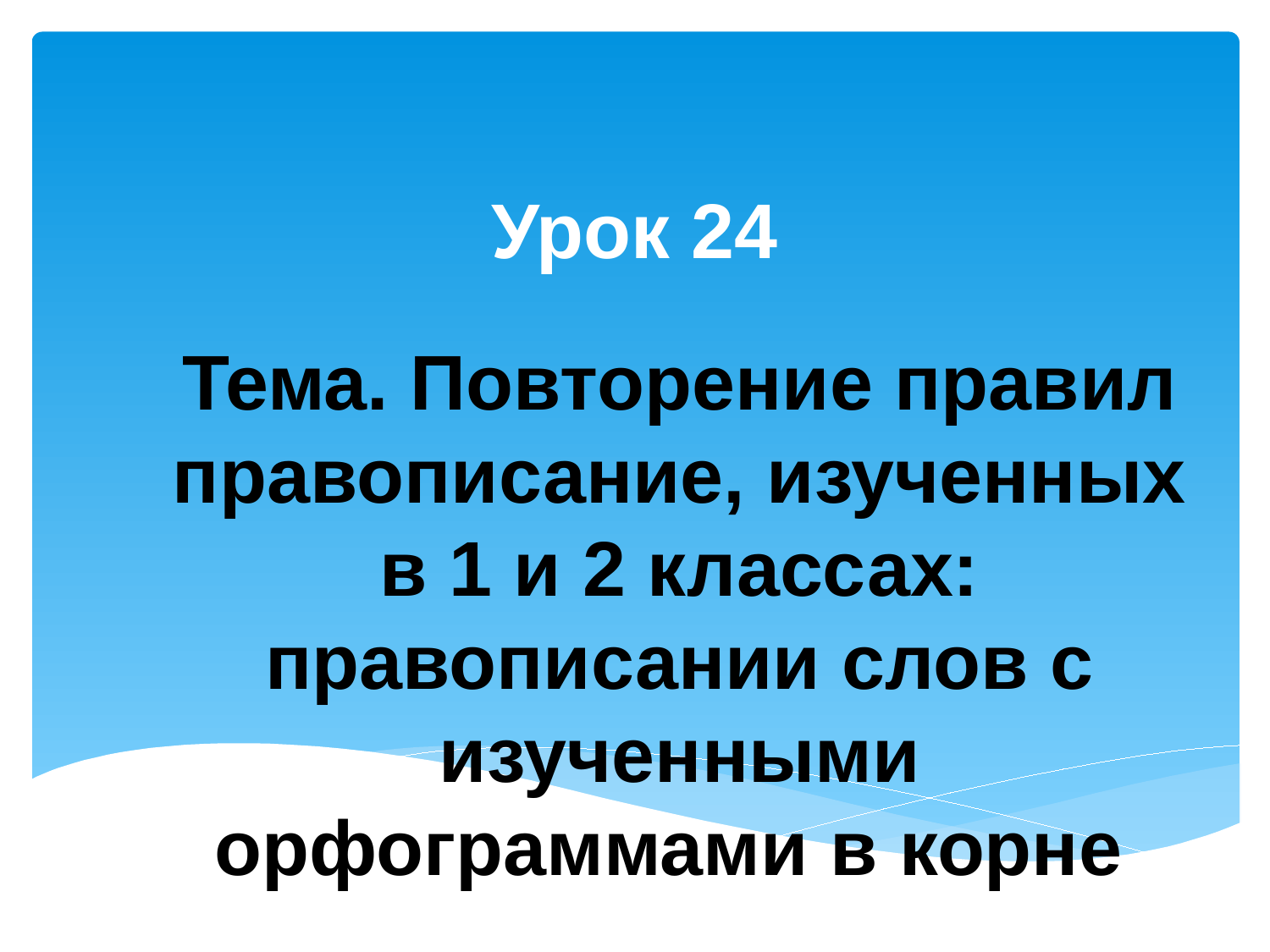

# Урок 24
Тема. Повторение правил правописание, изученных в 1 и 2 классах: правописании слов с изученными орфограммами в корне